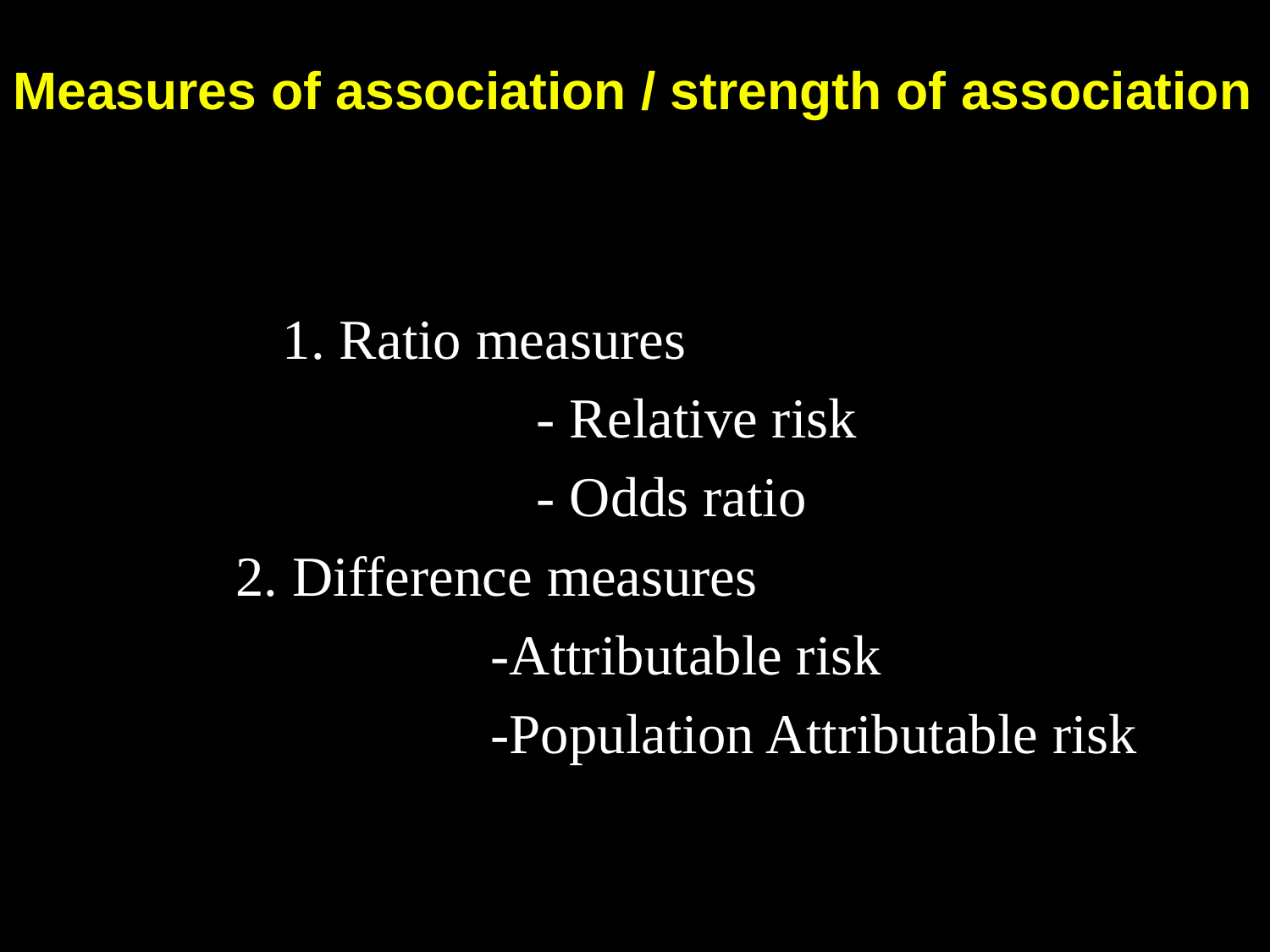

# Measures of association / strength of association
		1. Ratio measures
				- Relative risk
				- Odds ratio
         2. Difference measures
                           -Attributable risk
                           -Population Attributable risk